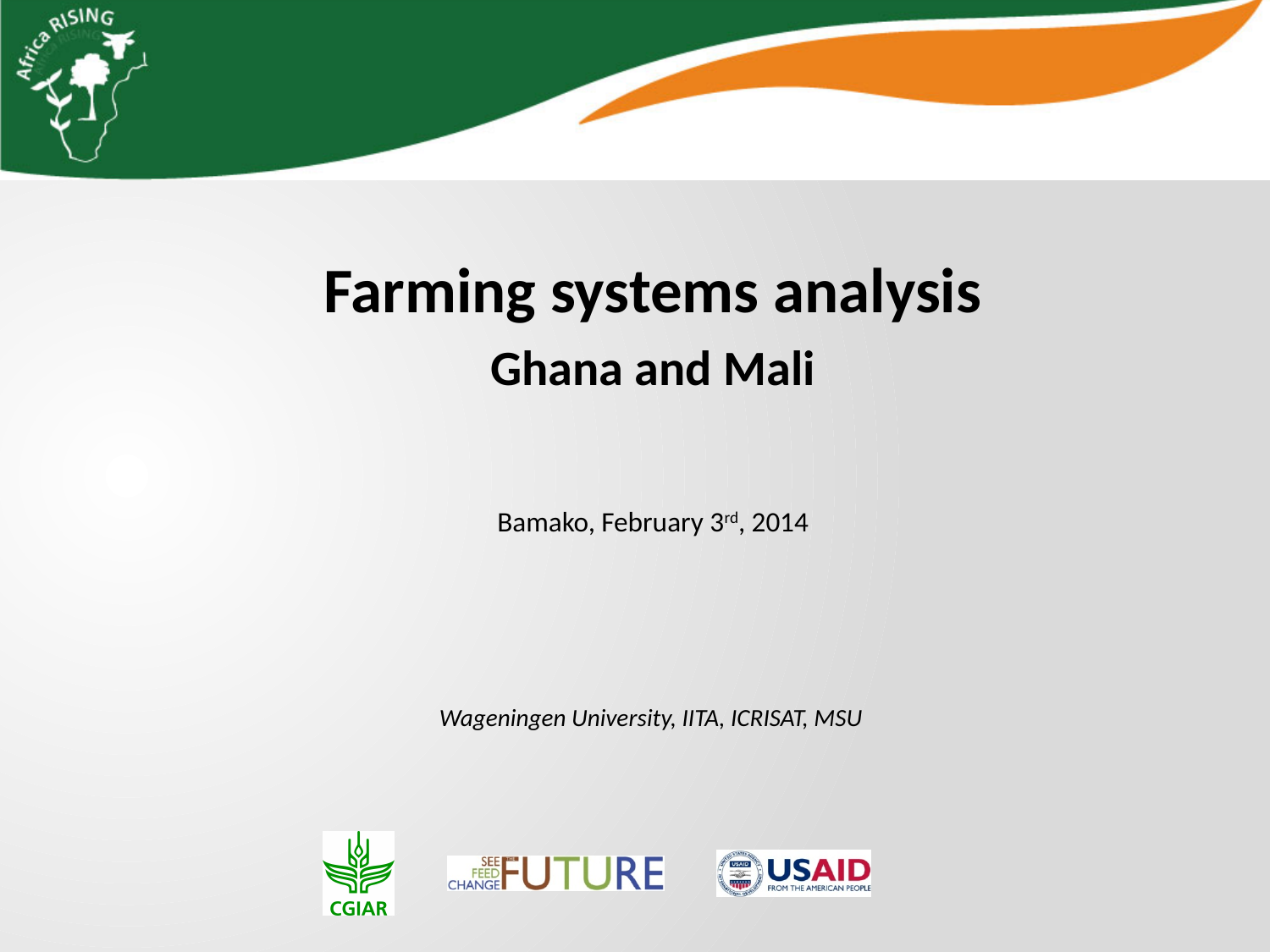

Farming systems analysis
Ghana and Mali
Bamako, February 3rd, 2014
Wageningen University, IITA, ICRISAT, MSU